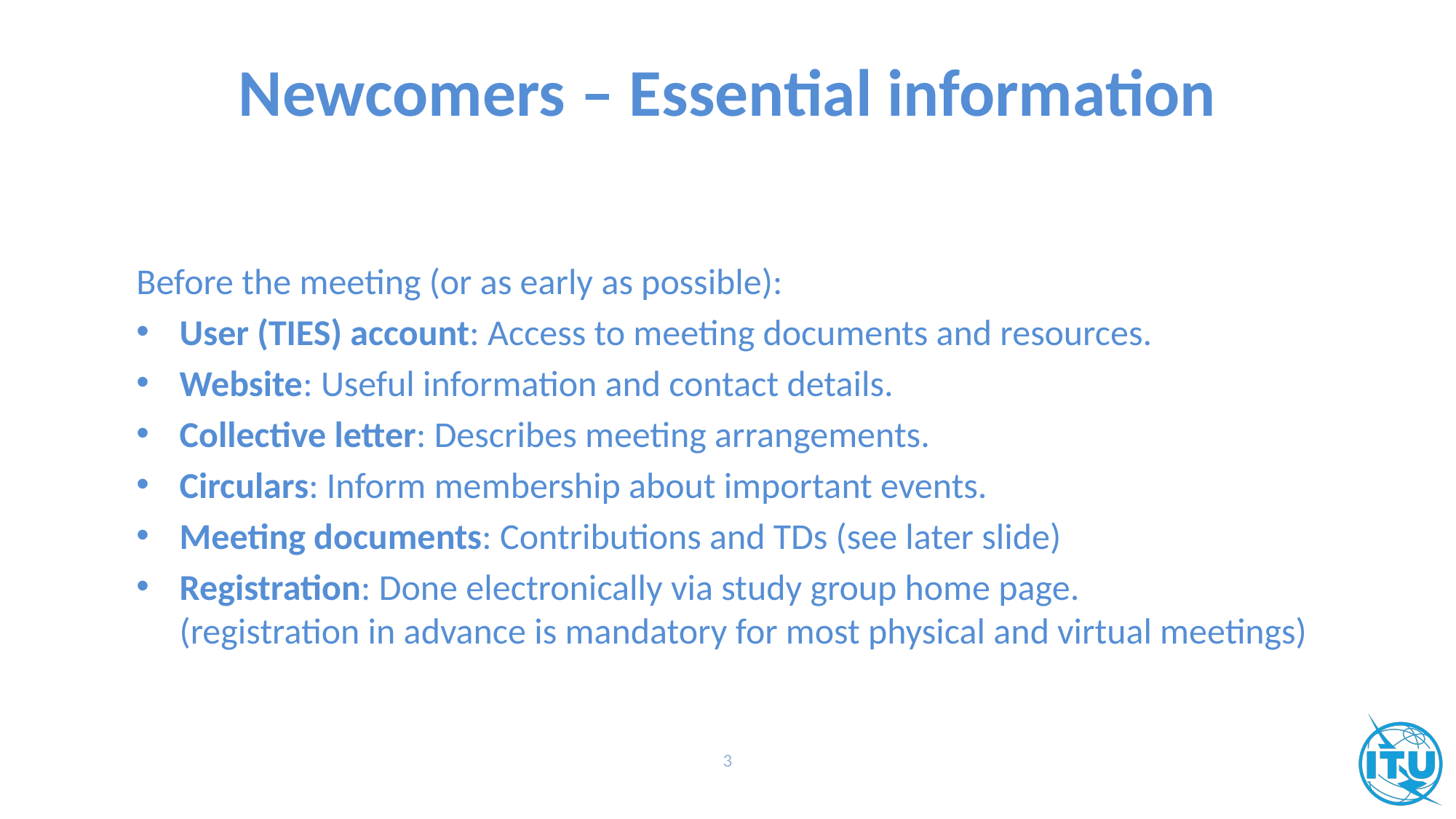

# Newcomers – Essential information
Before the meeting (or as early as possible):
User (TIES) account: Access to meeting documents and resources.
Website: Useful information and contact details.
Collective letter: Describes meeting arrangements.
Circulars: Inform membership about important events.
Meeting documents: Contributions and TDs (see later slide)
Registration: Done electronically via study group home page.
(registration in advance is mandatory for most physical and virtual meetings)

3